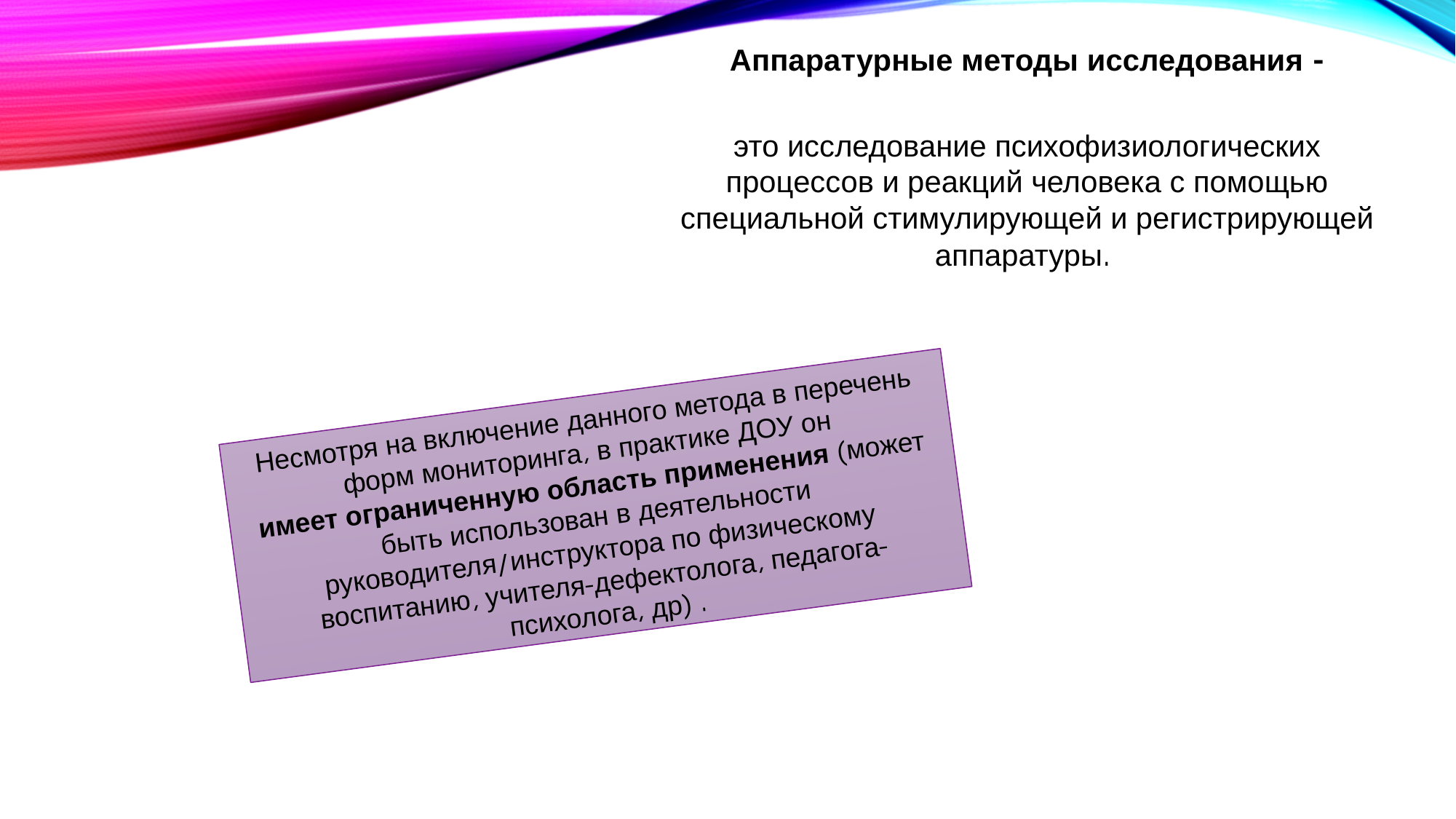

Аппаратурные методы исследования -
это исследование психофизиологических процессов и реакций человека с помощью специальной стимулирующей и регистрирующей аппаратуры.
Несмотря на включение данного метода в перечень форм мониторинга, в практике ДОУ он
имеет ограниченную область применения (может быть использован в деятельности руководителя/инструктора по физическому воспитанию, учителя-дефектолога, педагога-психолога, др) .